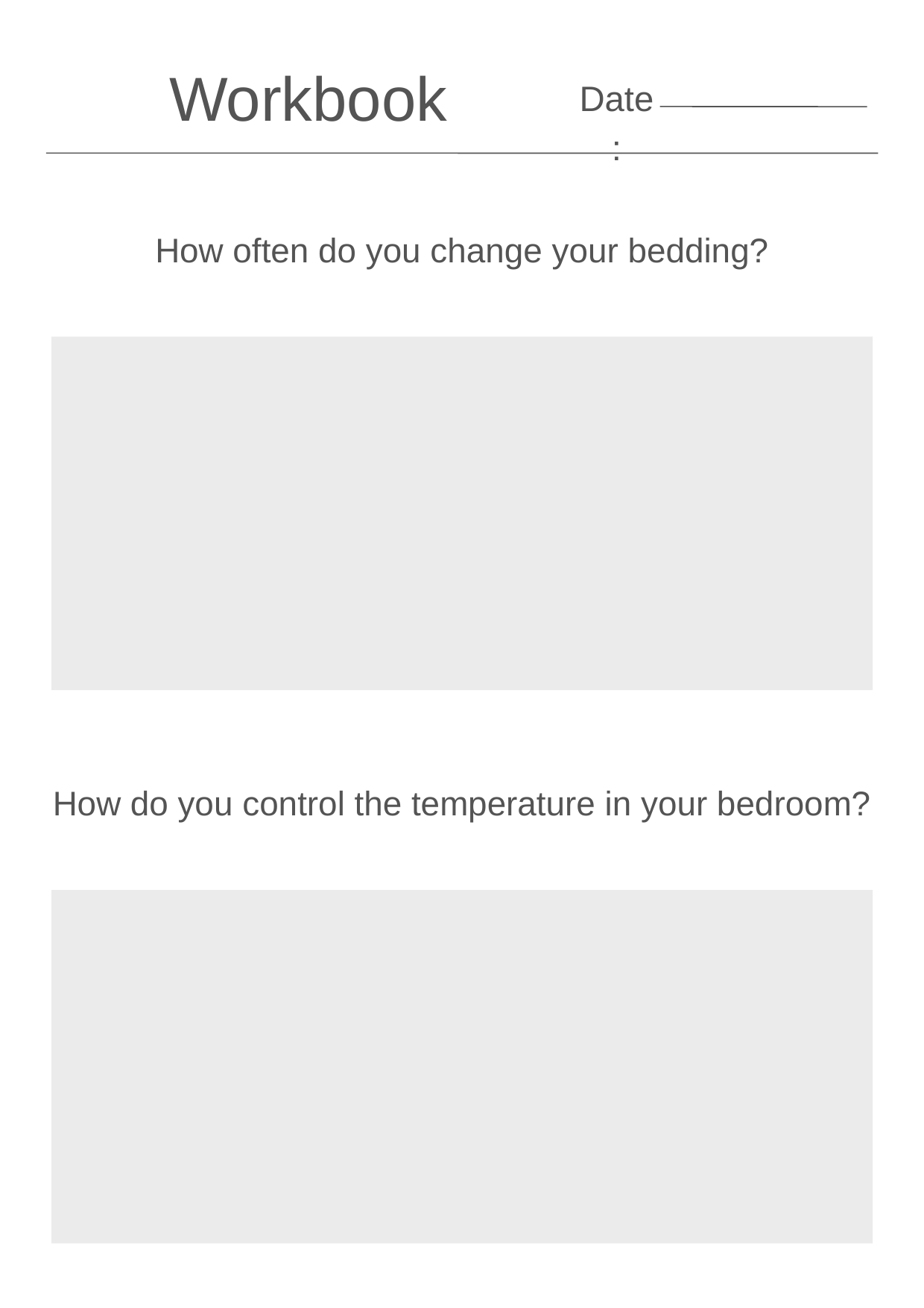

Workbook
Date:

How often do you change your bedding?

How do you control the temperature in your bedroom?